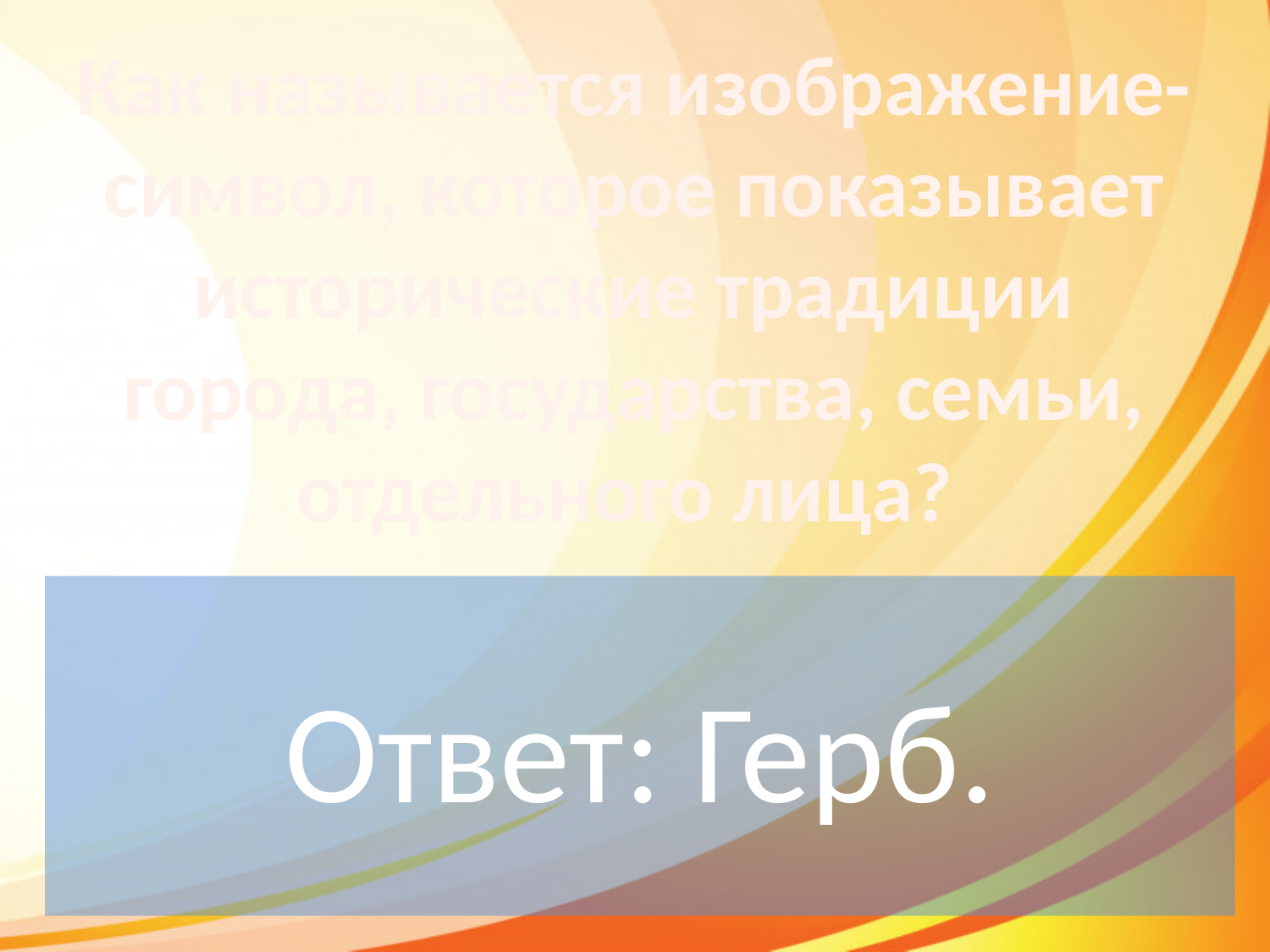

Как называется изображение-символ, которое показывает исторические традиции города, государства, семьи, отдельного лица?
Ответ: Герб.